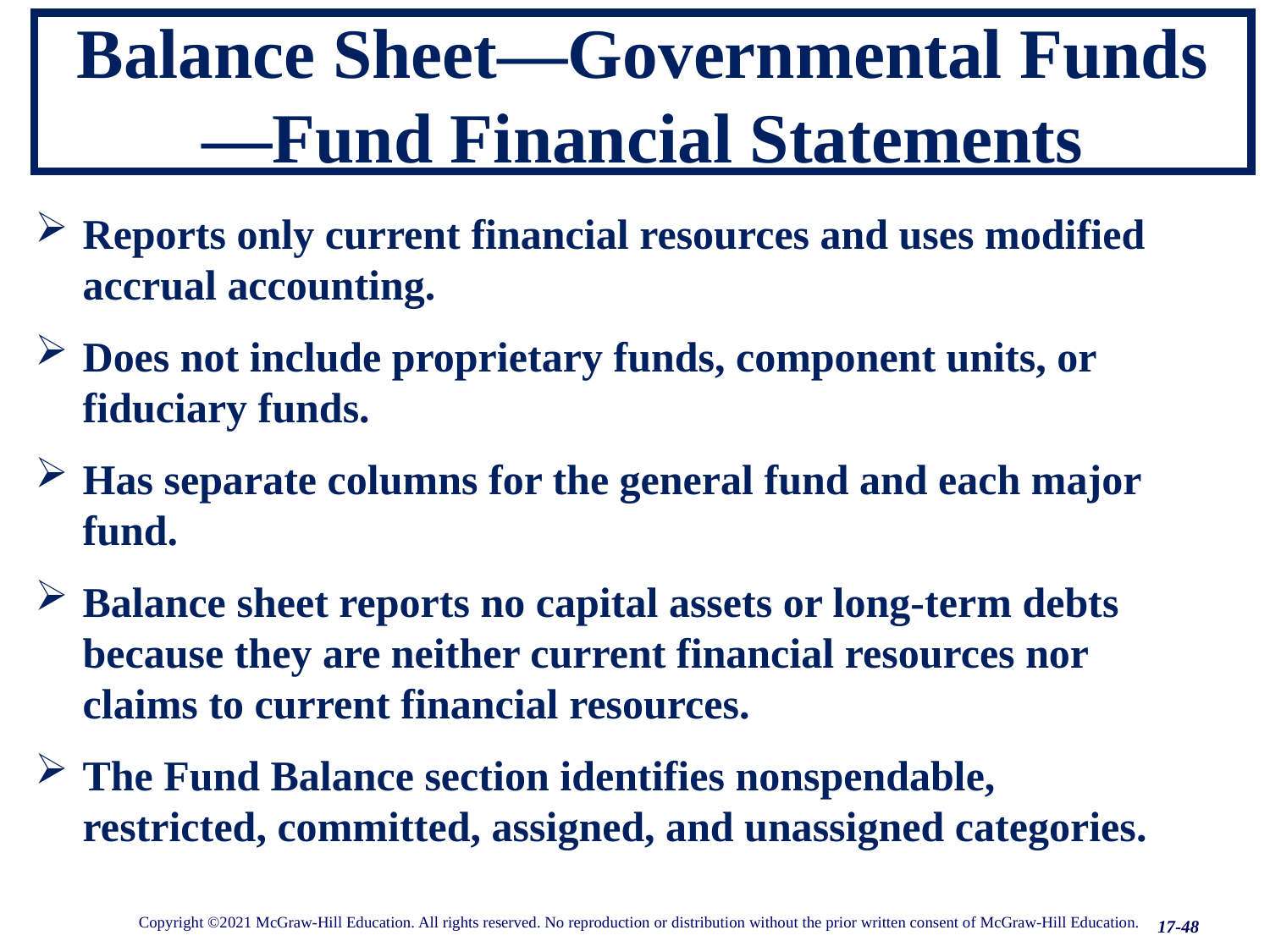

# Balance Sheet—Governmental Funds—Fund Financial Statements
17-48
Reports only current financial resources and uses modified accrual accounting.
Does not include proprietary funds, component units, or fiduciary funds.
Has separate columns for the general fund and each major fund.
Balance sheet reports no capital assets or long-term debts because they are neither current financial resources nor claims to current financial resources.
The Fund Balance section identifies nonspendable, restricted, committed, assigned, and unassigned categories.
17-48
Copyright ©2021 McGraw-Hill Education. All rights reserved. No reproduction or distribution without the prior written consent of McGraw-Hill Education.